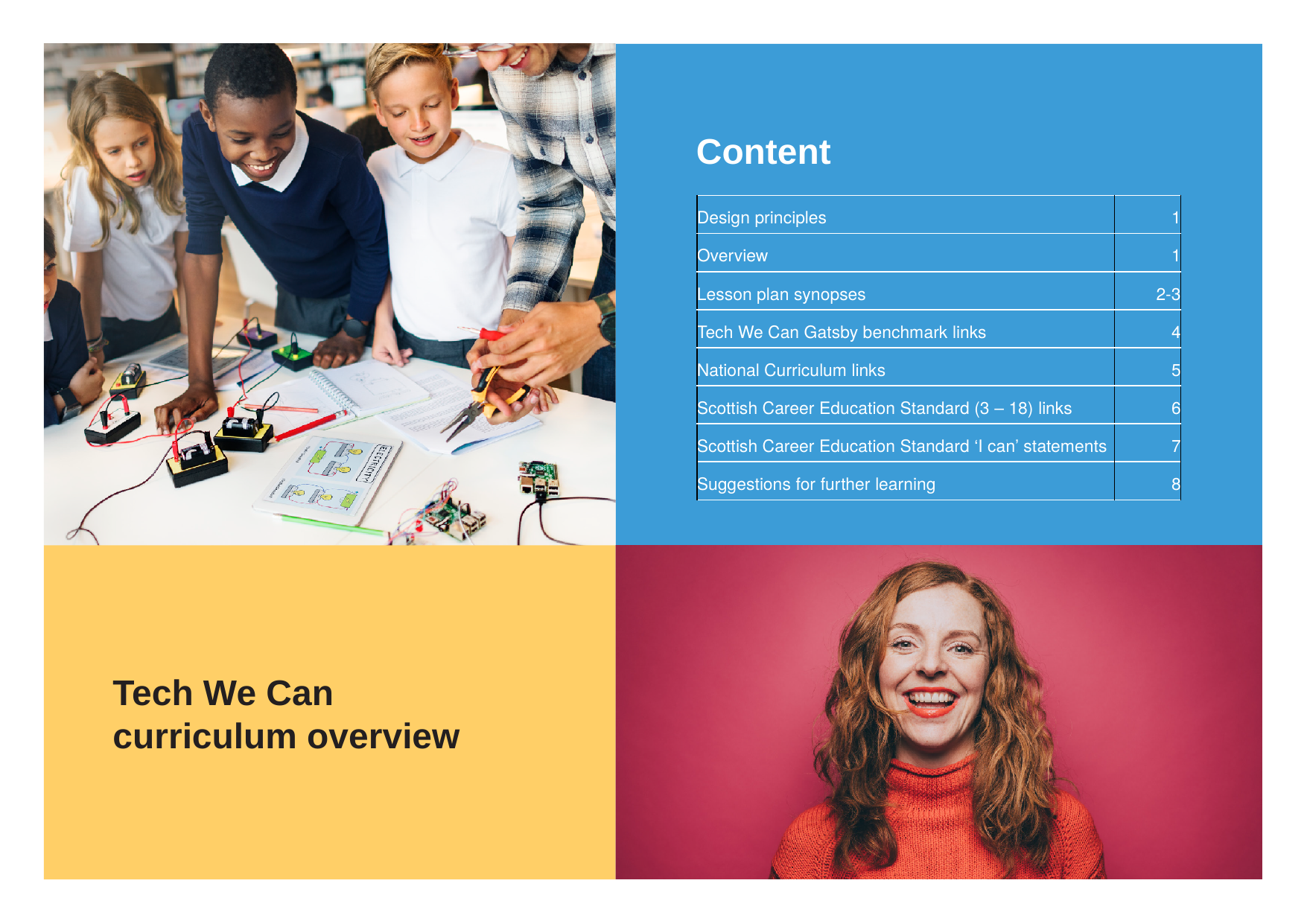

# Content
| Design principles | 1 |
| --- | --- |
| Overview | 1 |
| Lesson plan synopses | 2-3 |
| Tech We Can Gatsby benchmark links | 4 |
| National Curriculum links | 5 |
| Scottish Career Education Standard (3 – 18) links | 6 |
| Scottish Career Education Standard ‘I can’ statements | 7 |
| Suggestions for further learning | 8 |
| --- | --- |

Tech We Can
curriculum overview